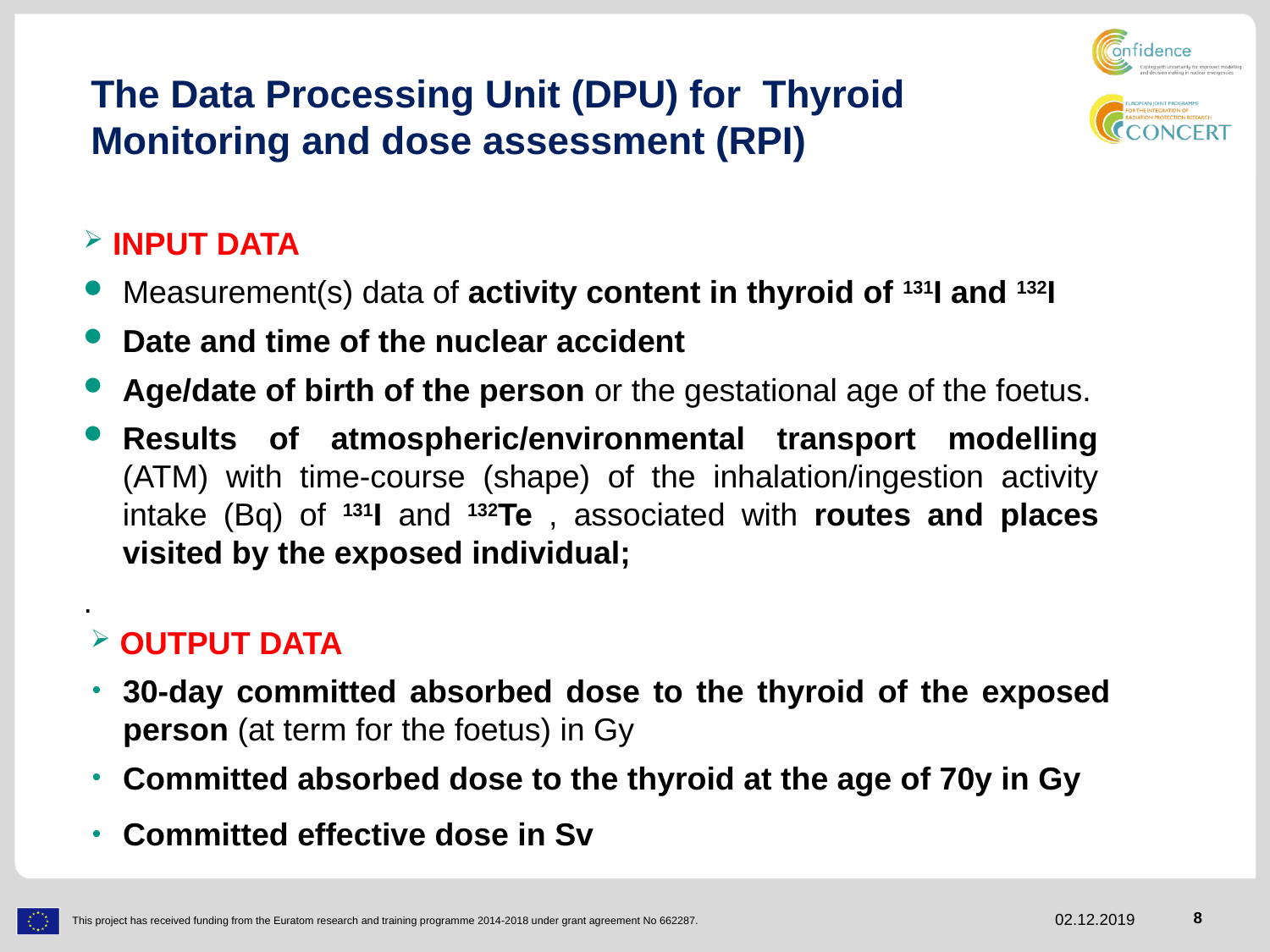

The Data Processing Unit (DPU) for  Thyroid  Monitoring and dose assessment (RPI)

 INPUT DATA
Measurement(s) data of activity content in thyroid of 131I and 132I
Date and time of the nuclear accident
Age/date of birth of the person or the gestational age of the foetus.
Results of atmospheric/environmental transport modelling (ATM) with time-course (shape) of the inhalation/ingestion activity intake (Bq) of 131I and 132Te , associated with routes and places visited by the exposed individual;
.
 OUTPUT DATA
30-day committed absorbed dose to the thyroid of the exposed person (at term for the foetus) in Gy
Committed absorbed dose to the thyroid at the age of 70y in Gy
Committed effective dose in Sv